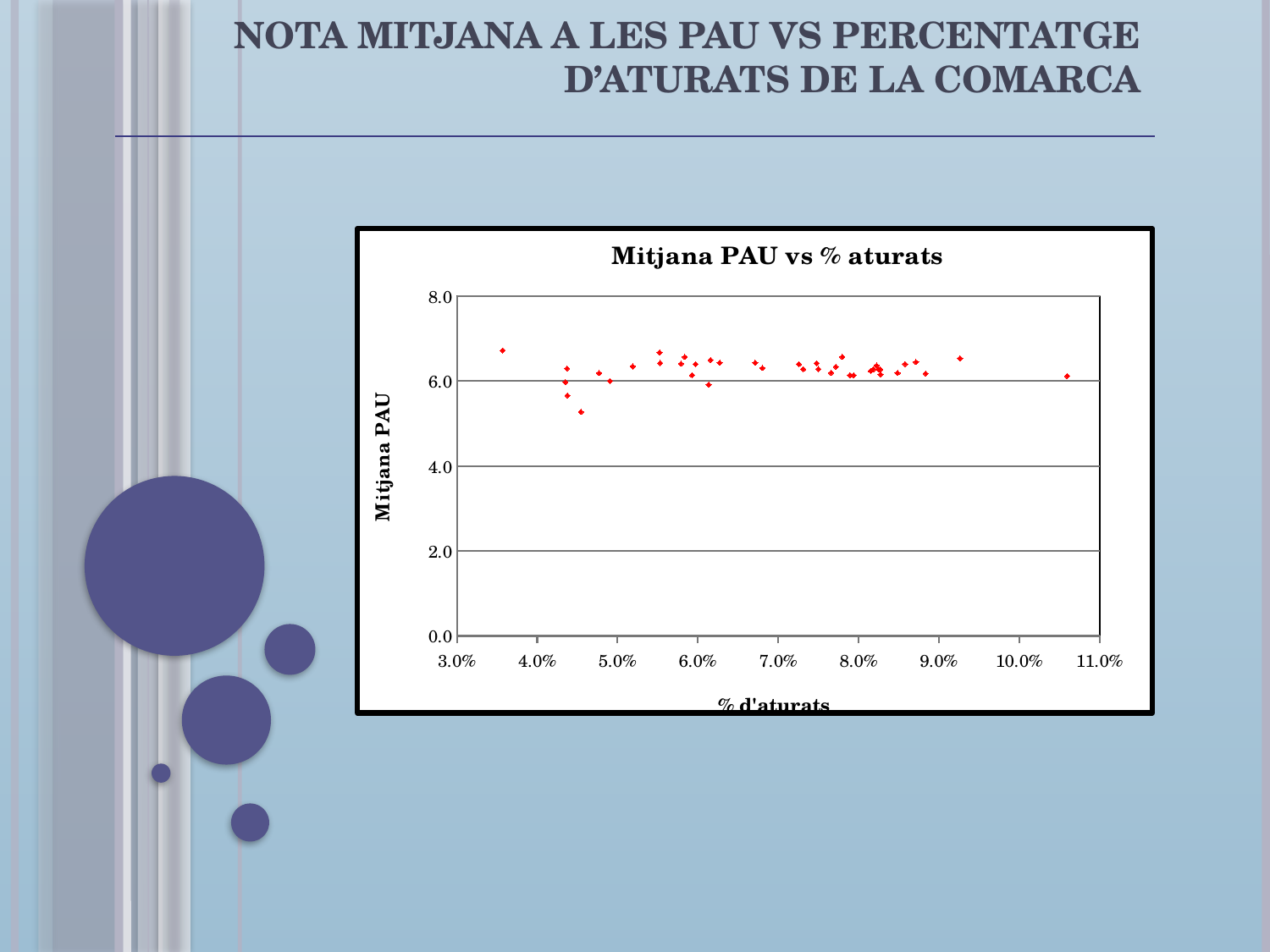

Nota mitjana a les PAU vs percentatge d’aturats de la comarca

Coeficient de Pearson: 0,1694

### Chart: Mitjana PAU vs % aturats

| Category |  |
|---|---|